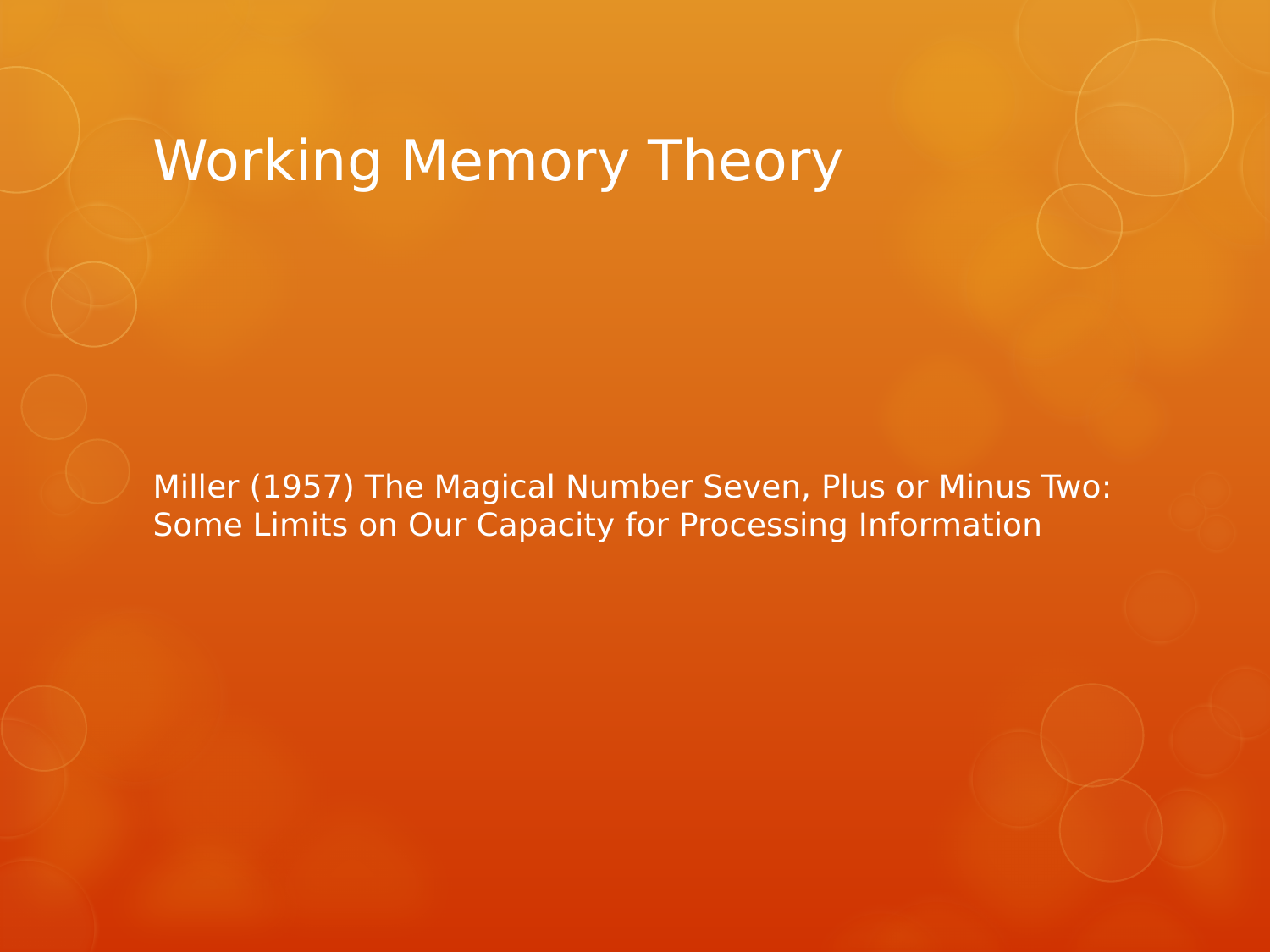

# Working Memory Theory
Miller (1957) The Magical Number Seven, Plus or Minus Two: Some Limits on Our Capacity for Processing Information